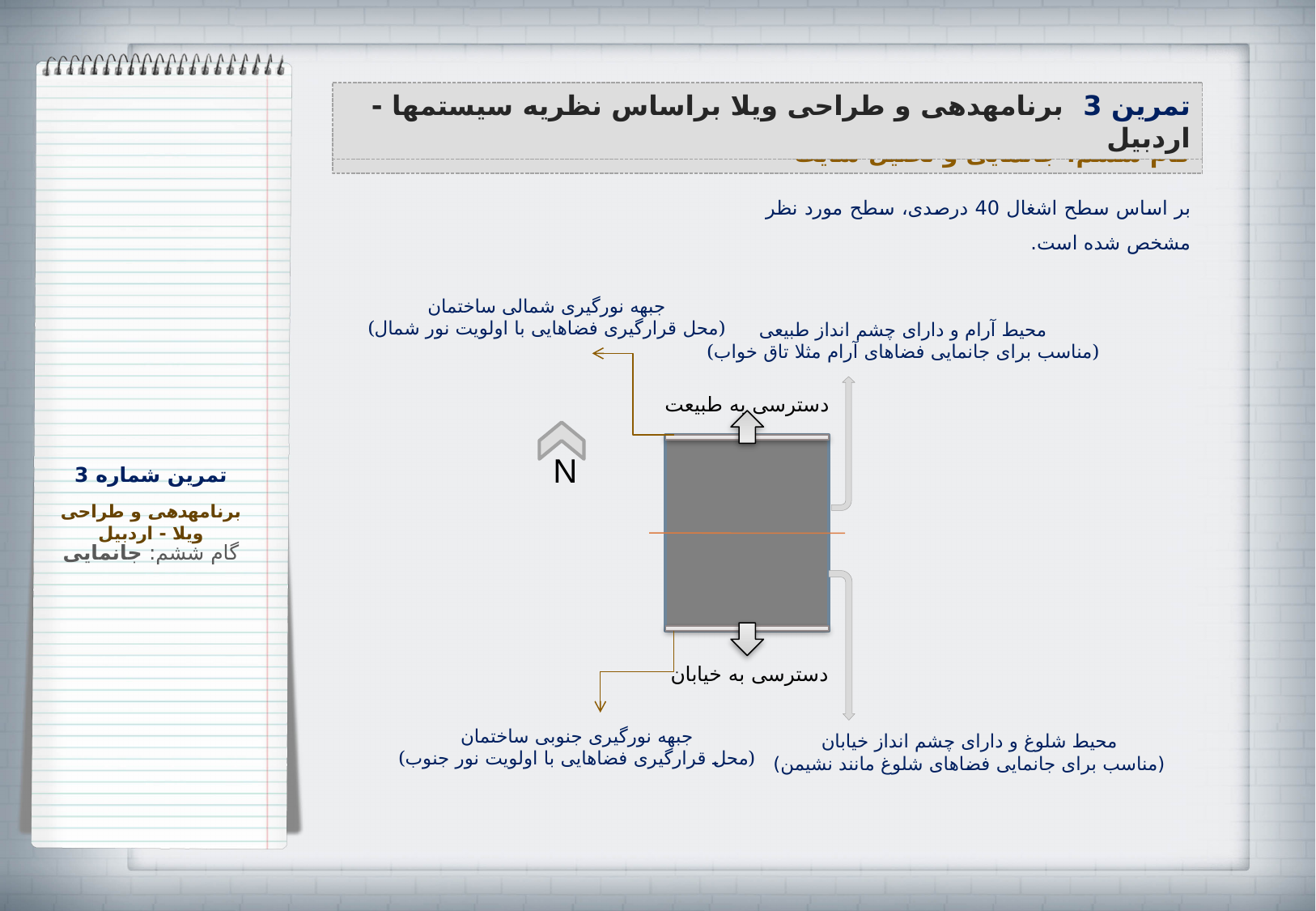

تمرین 3  برنامه‏دهی و طراحی ویلا براساس نظریه سیستم‏ها - اردبیل
گام ششم: جانمایی و تحلیل سایت
بر اساس سطح اشغال 40 درصدی، سطح مورد نظر مشخص شده است.
جبهه نورگیری شمالی ساختمان
(محل قرارگیری فضاهایی با اولویت نور شمال)
محیط آرام و دارای چشم انداز طبیعی
(مناسب برای جانمایی فضاهای آرام مثلا تاق خواب)
دسترسی به طبیعت

N

دسترسی به خیابان
جبهه نورگیری جنوبی ساختمان
(محل قرارگیری فضاهایی با اولویت نور جنوب)
محیط شلوغ و دارای چشم انداز خیابان
(مناسب برای جانمایی فضاهای شلوغ مانند نشیمن)

تمرین شماره 3
برنامه‏دهی و طراحی ویلا - اردبیل
گام ششم: جانمایی